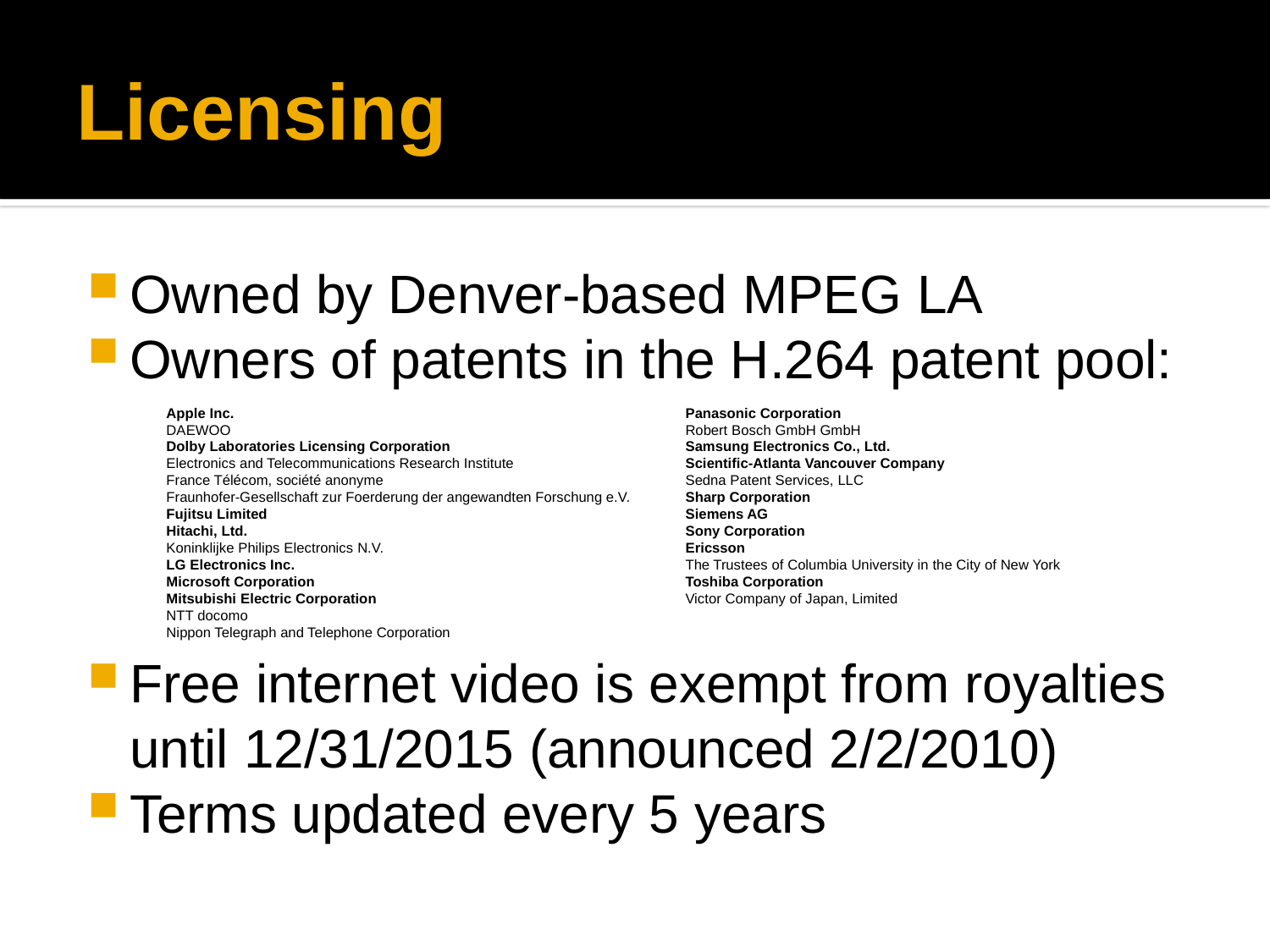

# Licensing
Owned by Denver-based MPEG LA
Owners of patents in the H.264 patent pool:

Free internet video is exempt from royalties until 12/31/2015 (announced 2/2/2010)
Terms updated every 5 years
Apple Inc.
DAEWOO
Dolby Laboratories Licensing Corporation
Electronics and Telecommunications Research Institute
France Télécom, société anonyme
Fraunhofer-Gesellschaft zur Foerderung der angewandten Forschung e.V.
Fujitsu Limited
Hitachi, Ltd.
Koninklijke Philips Electronics N.V.
LG Electronics Inc.
Microsoft Corporation
Mitsubishi Electric Corporation
NTT docomo
Nippon Telegraph and Telephone Corporation
Panasonic Corporation
Robert Bosch GmbH GmbH
Samsung Electronics Co., Ltd.
Scientific-Atlanta Vancouver Company
Sedna Patent Services, LLC
Sharp Corporation
Siemens AG
Sony Corporation
Ericsson
The Trustees of Columbia University in the City of New York
Toshiba Corporation
Victor Company of Japan, Limited